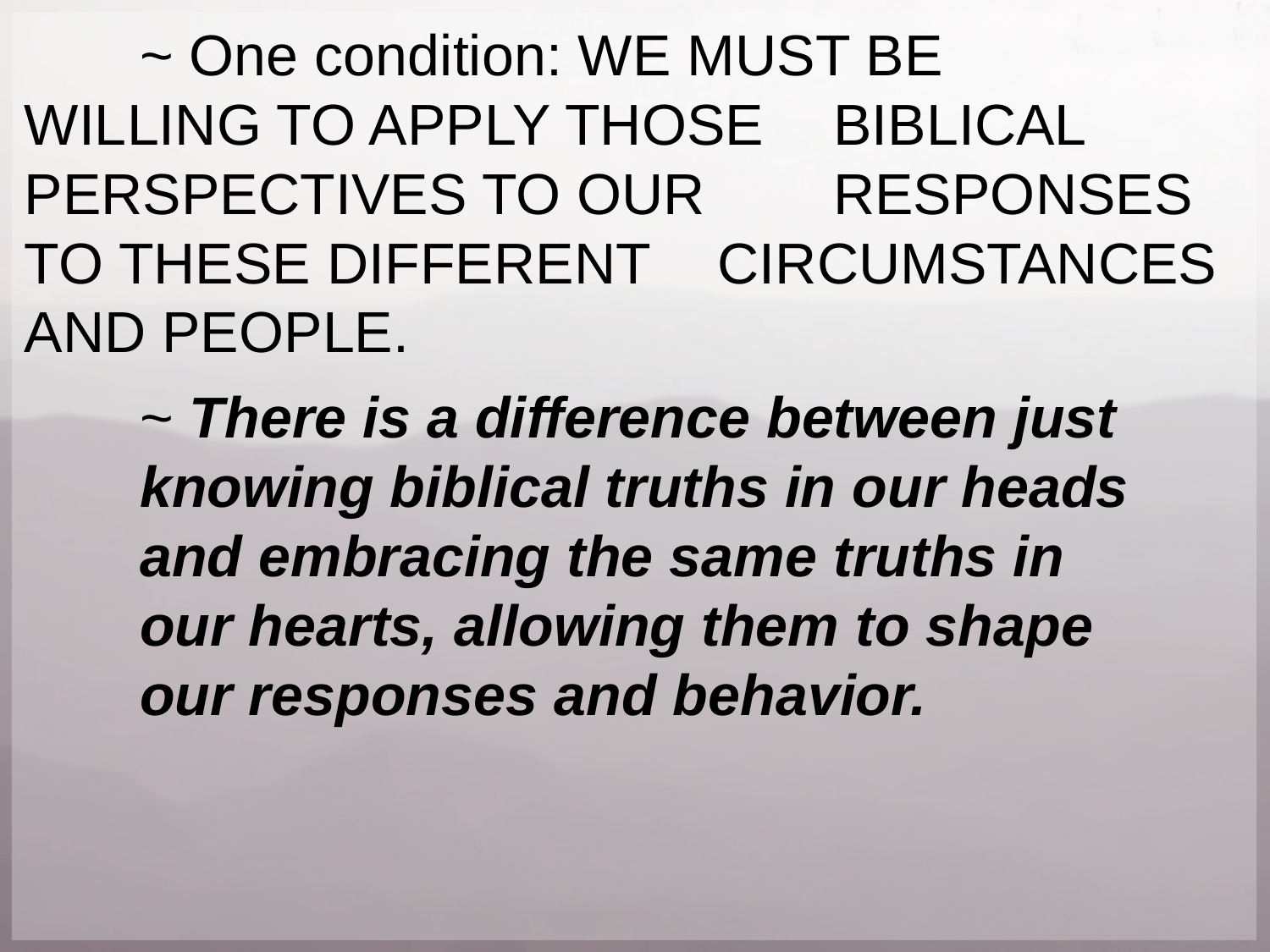

~ One condition: WE MUST BE 						WILLING TO APPLY THOSE 					BIBLICAL PERSPECTIVES TO OUR 			RESPONSES TO THESE DIFFERENT 			CIRCUMSTANCES AND PEOPLE.
	~ There is a difference between just 				knowing biblical truths in our heads 				and embracing the same truths in 				our hearts, allowing them to shape 				our responses and behavior.